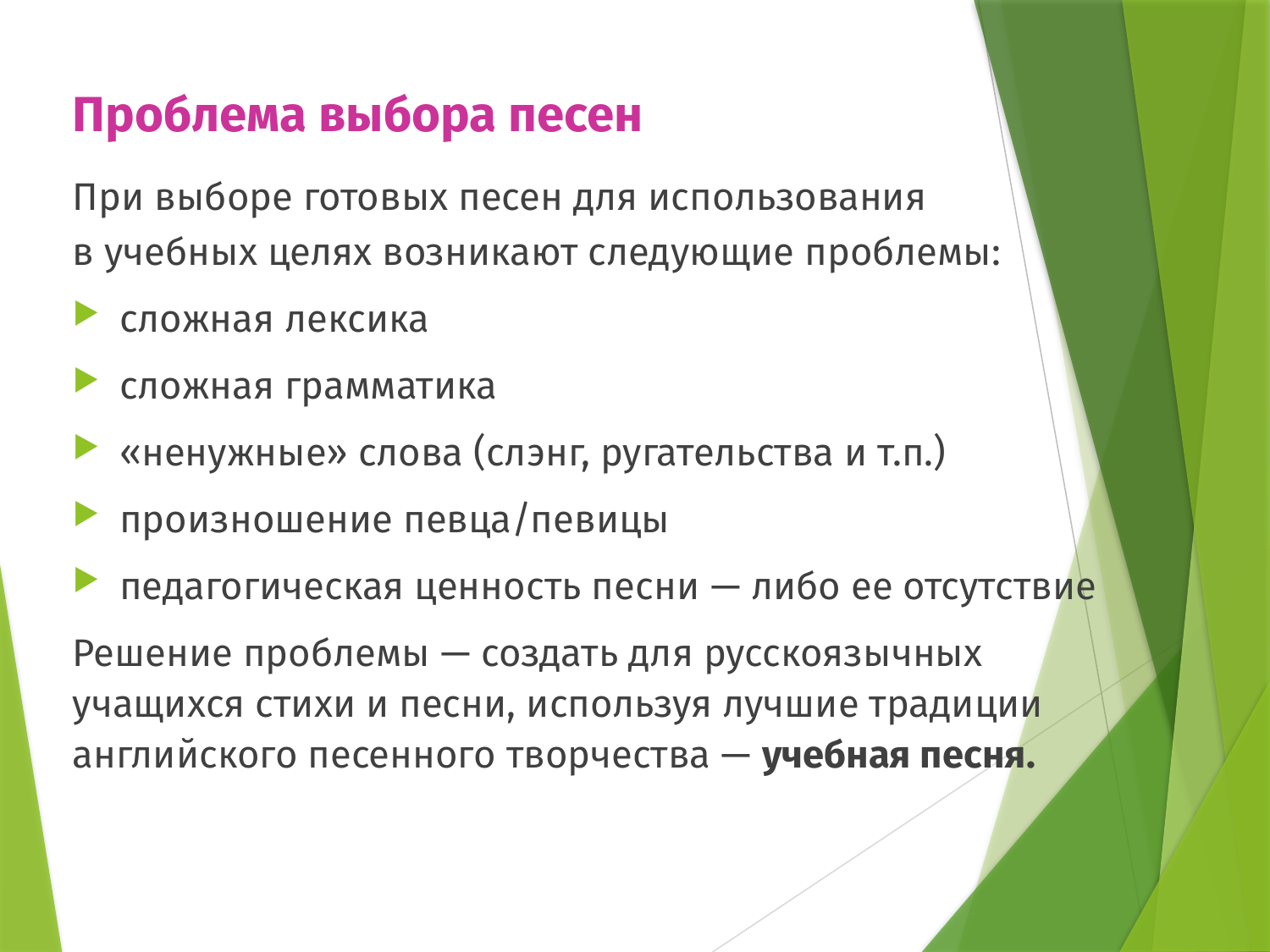

# Проблема выбора песен
При выборе готовых песен для использования
в учебных целях возникают следующие проблемы:
сложная лексика
сложная грамматика
«ненужные» слова (слэнг, ругательства и т.п.)
произношение певца/певицы
педагогическая ценность песни — либо ее отсутствие
Решение проблемы — создать для русскоязычных
учащихся стихи и песни, используя лучшие традиции английского песенного творчества — учебная песня.